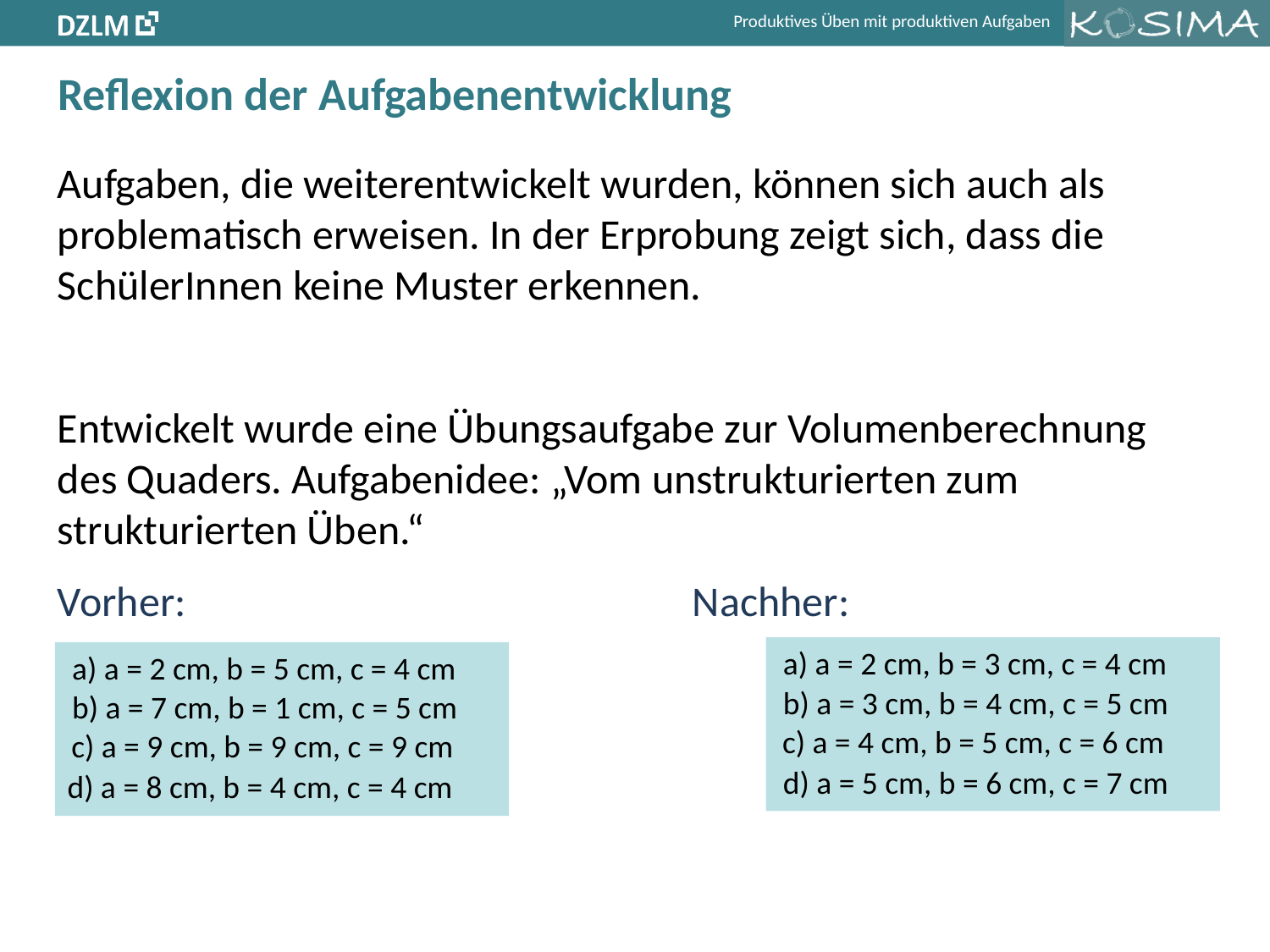

# Reflexion der Aufgabenentwicklung
Aufgaben, die weiterentwickelt wurden, können sich auch als problematisch erweisen. In der Erprobung zeigt sich, dass die SchülerInnen keine Muster erkennen.

Entwickelt wurde eine Übungsaufgabe zur Volumenberechnung des Quaders. Aufgabenidee: „Vom unstrukturierten zum strukturierten Üben.“
Vorher:				Nachher:

a) a = 2 cm, b = 3 cm, c = 4 cm
b) a = 3 cm, b = 4 cm, c = 5 cm
c) a = 4 cm, b = 5 cm, c = 6 cm
d) a = 5 cm, b = 6 cm, c = 7 cm

a) a = 2 cm, b = 5 cm, c = 4 cm
b) a = 7 cm, b = 1 cm, c = 5 cm
c) a = 9 cm, b = 9 cm, c = 9 cm
d) a = 8 cm, b = 4 cm, c = 4 cm